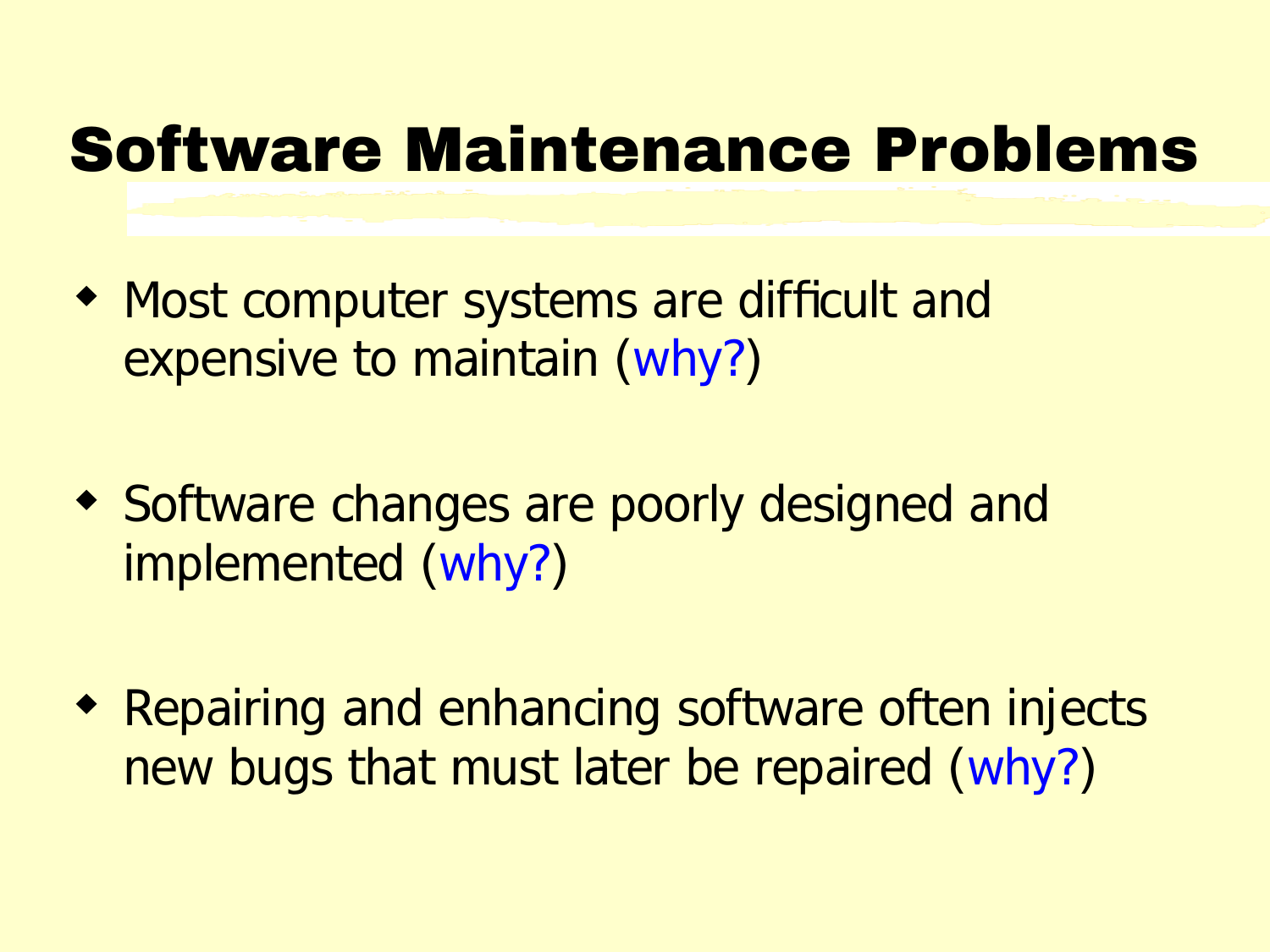

# Software Maintenance Problems
Most computer systems are difficult and expensive to maintain (why?)

Software changes are poorly designed and implemented (why?)

Repairing and enhancing software often injects new bugs that must later be repaired (why?)